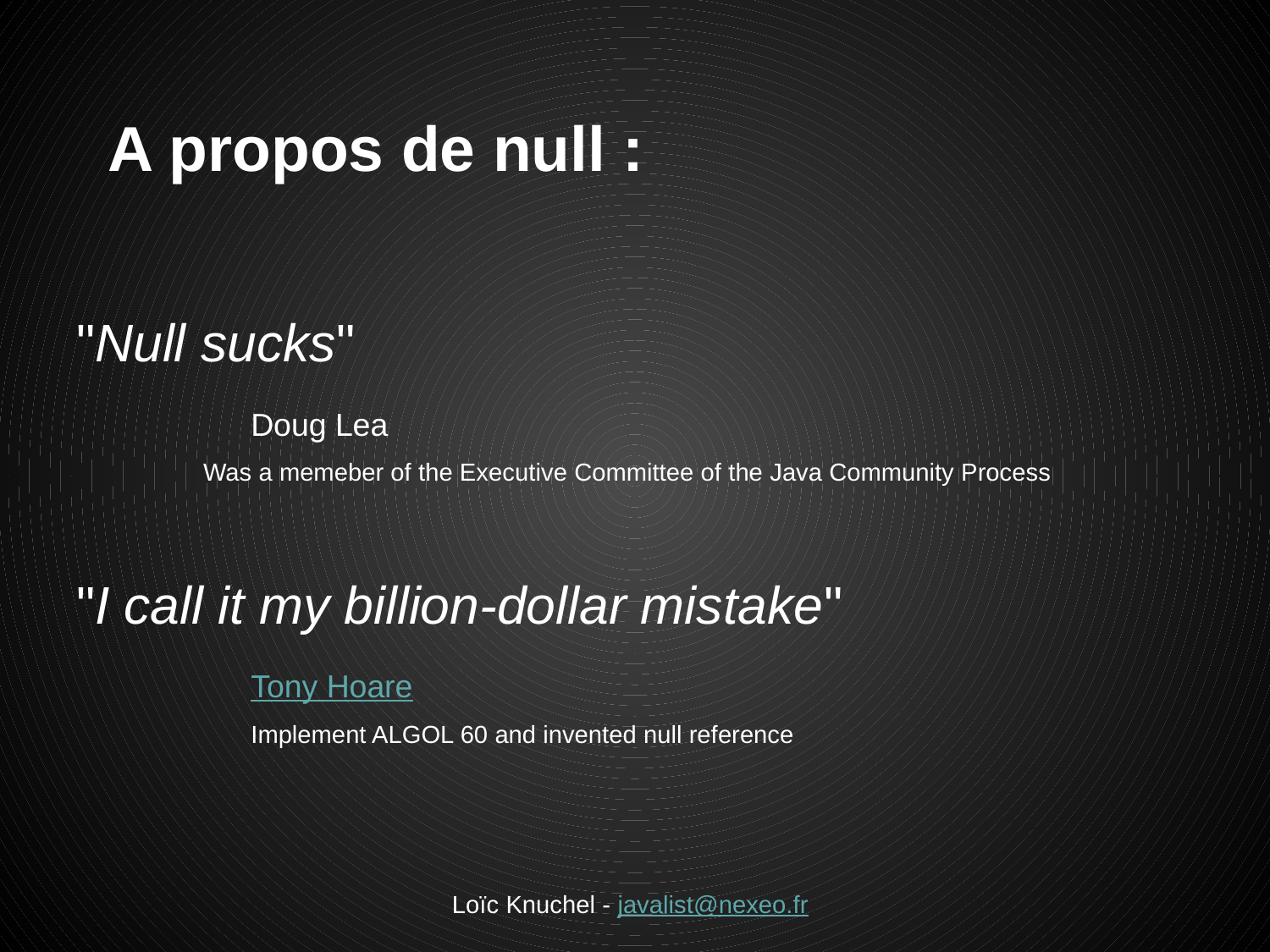

# A propos de null :

"Null sucks"
		Doug Lea
Was a memeber of the Executive Committee of the Java Community Process

"I call it my billion-dollar mistake"
		Tony Hoare
		Implement ALGOL 60 and invented null reference

Loïc Knuchel - javalist@nexeo.fr